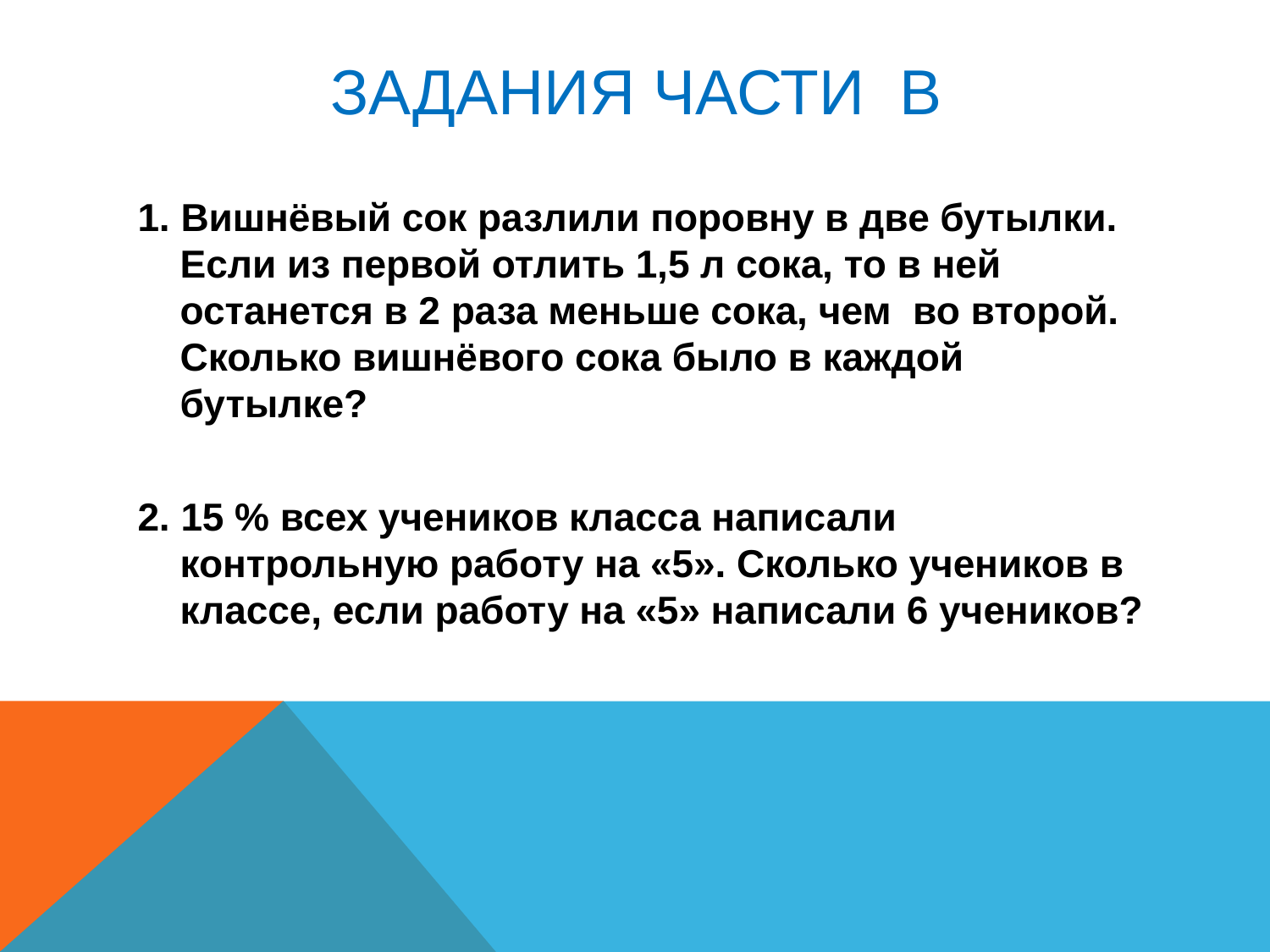

# Задания части  В
1. Вишнёвый сок разлили поровну в две бутылки. Если из первой отлить 1,5 л сока, то в ней останется в 2 раза меньше сока, чем  во второй. Сколько вишнёвого сока было в каждой бутылке?

2. 15 % всех учеников класса написали контрольную работу на «5». Сколько учеников в классе, если работу на «5» написали 6 учеников?